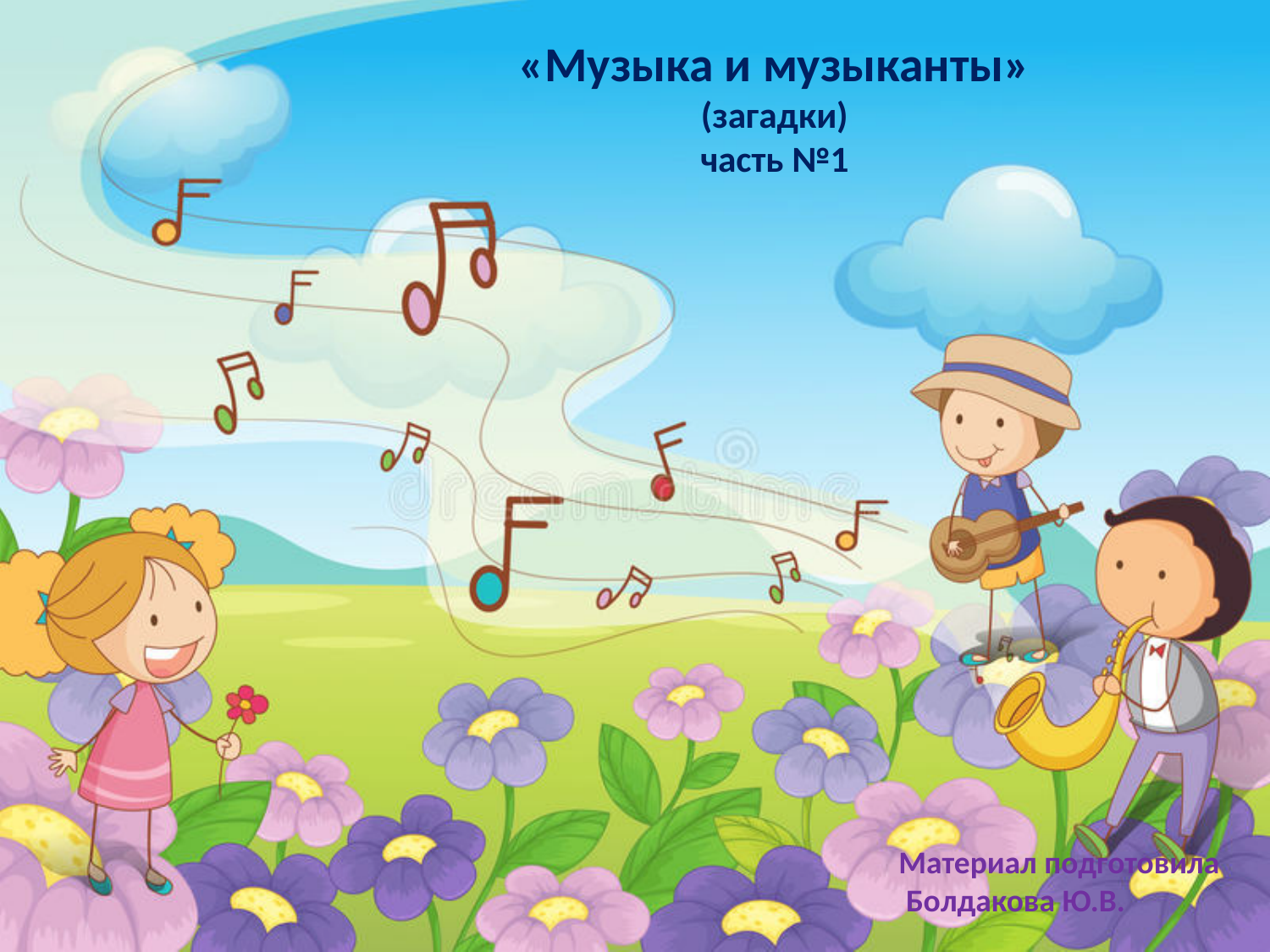

# «Музыка и музыканты» (загадки) часть №1
Материал подготовила
 Болдакова Ю.В.